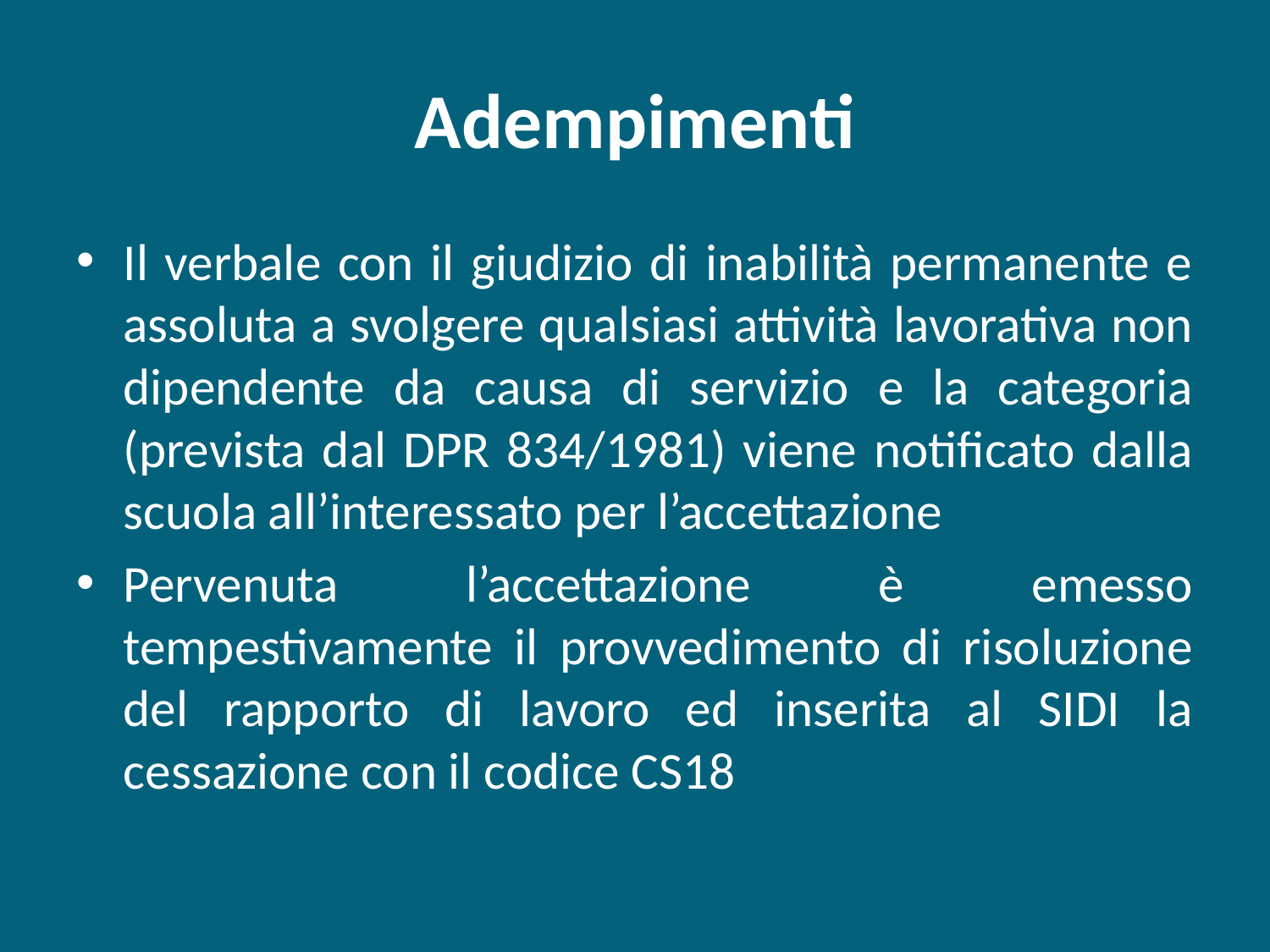

# Adempimenti
Il verbale con il giudizio di inabilità permanente e assoluta a svolgere qualsiasi attività lavorativa non dipendente da causa di servizio e la categoria (prevista dal DPR 834/1981) viene notificato dalla scuola all’interessato per l’accettazione
Pervenuta l’accettazione è emesso tempestivamente il provvedimento di risoluzione del rapporto di lavoro ed inserita al SIDI la cessazione con il codice CS18